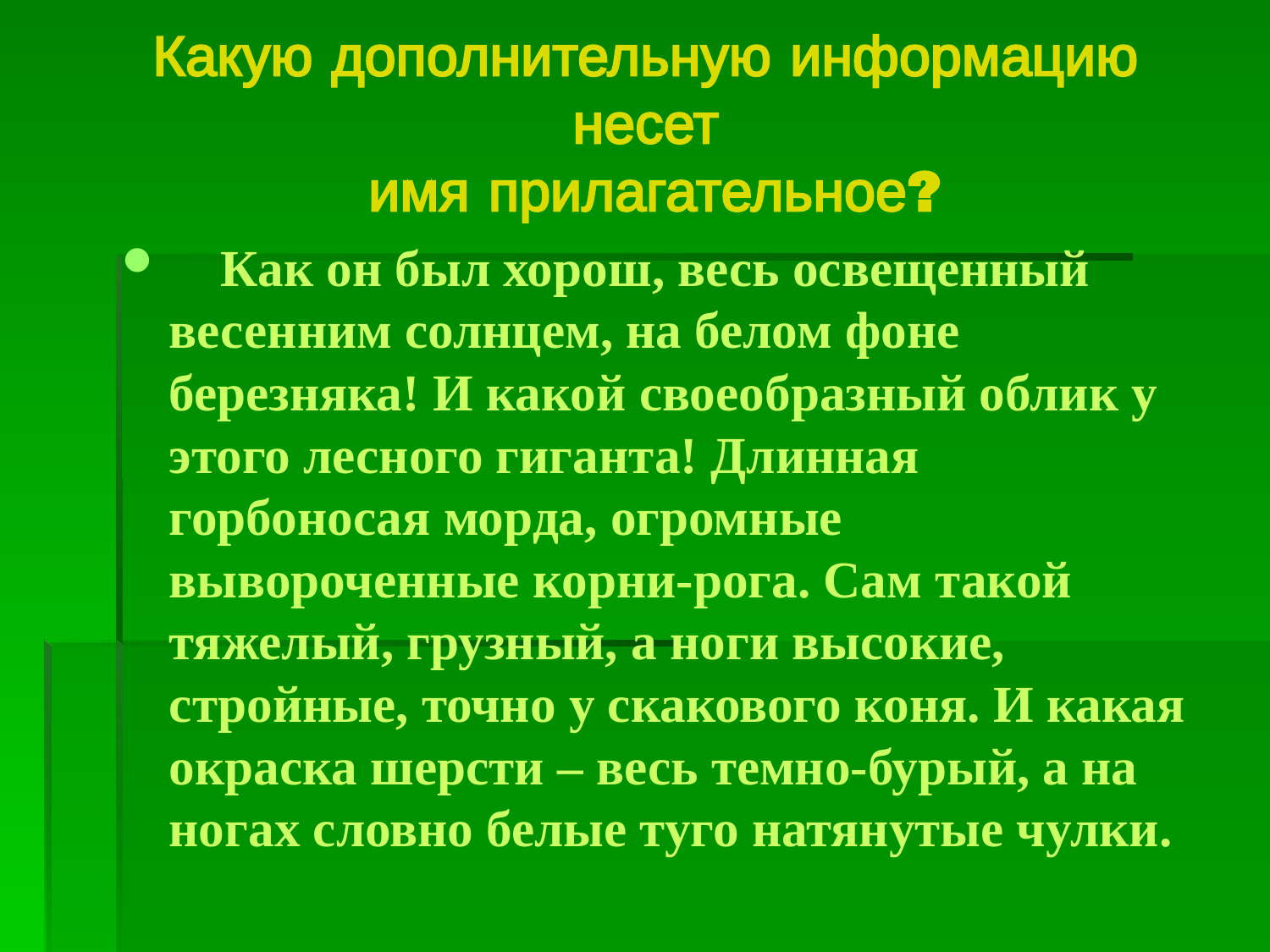

# Какую дополнительную информацию несет имя прилагательное?
    Как он был хорош, весь освещенный весенним солнцем, на белом фоне березняка! И какой своеобразный облик у этого лесного гиганта! Длинная горбоносая морда, огромные вывороченные корни-рога. Сам такой тяжелый, грузный, а ноги высокие, стройные, точно у скакового коня. И какая окраска шерсти – весь темно-бурый, а на ногах словно белые туго натянутые чулки.